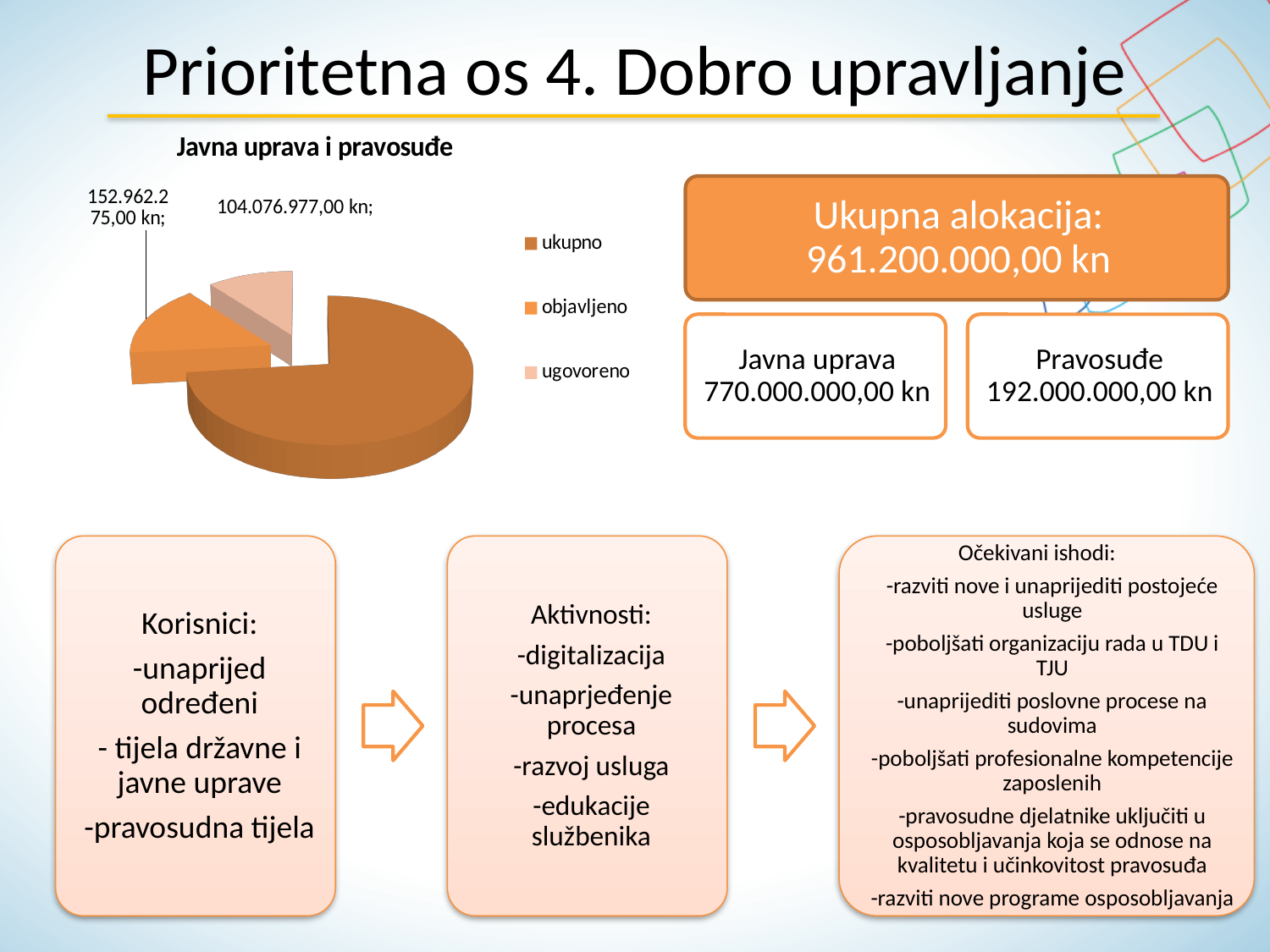

# Prioritetna os 4. Dobro upravljanje

[unsupported chart]

Ukupna alokacija: 961.200.000,00 kn
Javna uprava 770.000.000,00 kn
Pravosuđe 192.000.000,00 kn
Korisnici:
-unaprijed određeni
- tijela državne i javne uprave
-pravosudna tijela

Aktivnosti:
-digitalizacija
-unaprjeđenje procesa
-razvoj usluga
-edukacije službenika

Očekivani ishodi:
-razviti nove i unaprijediti postojeće usluge
-poboljšati organizaciju rada u TDU i TJU
-unaprijediti poslovne procese na sudovima
-poboljšati profesionalne kompetencije zaposlenih
-pravosudne djelatnike uključiti u osposobljavanja koja se odnose na kvalitetu i učinkovitost pravosuđa
-razviti nove programe osposobljavanja